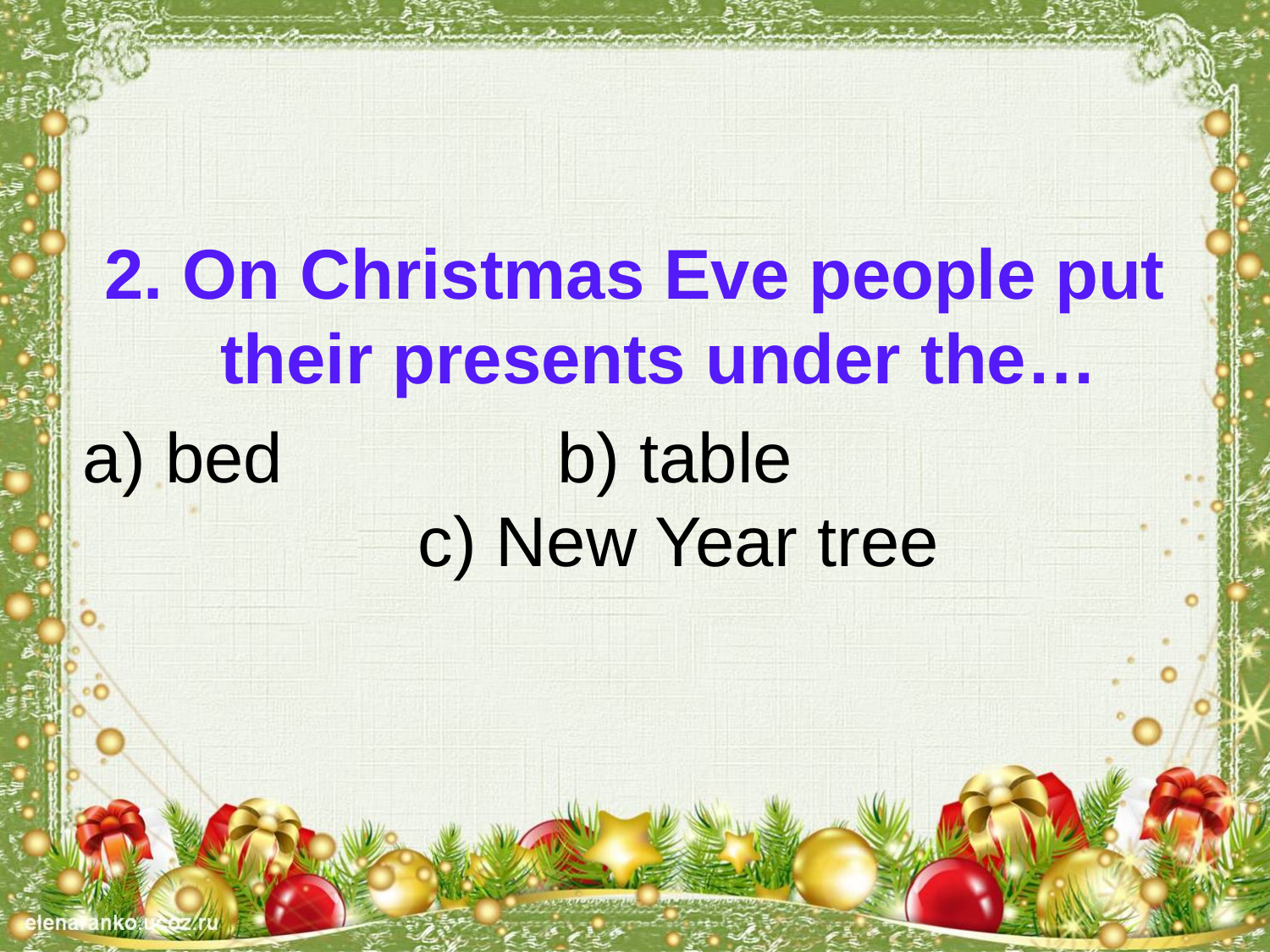

#
2. On Christmas Eve people put their presents under the…
a) bed              b) table                        c) New Year tree